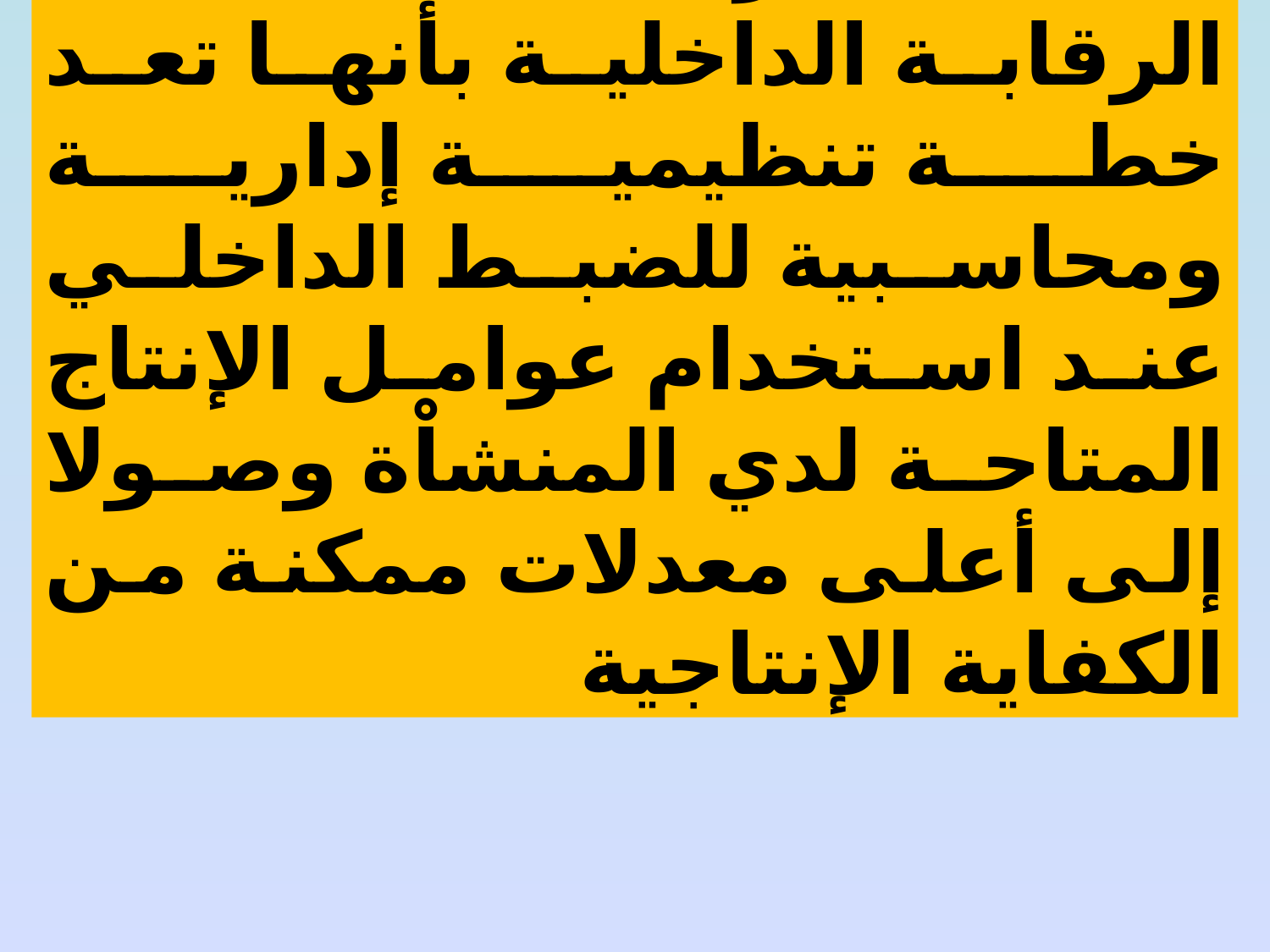

بينما يعرف أحد الكتاب الرقابة الداخلية بأنها تعد خطة تنظيمية إدارية ومحاسبية للضبط الداخلي عند استخدام عوامل الإنتاج المتاحة لدي المنشاْة وصولا إلى أعلى معدلات ممكنة من الكفاية الإنتاجية